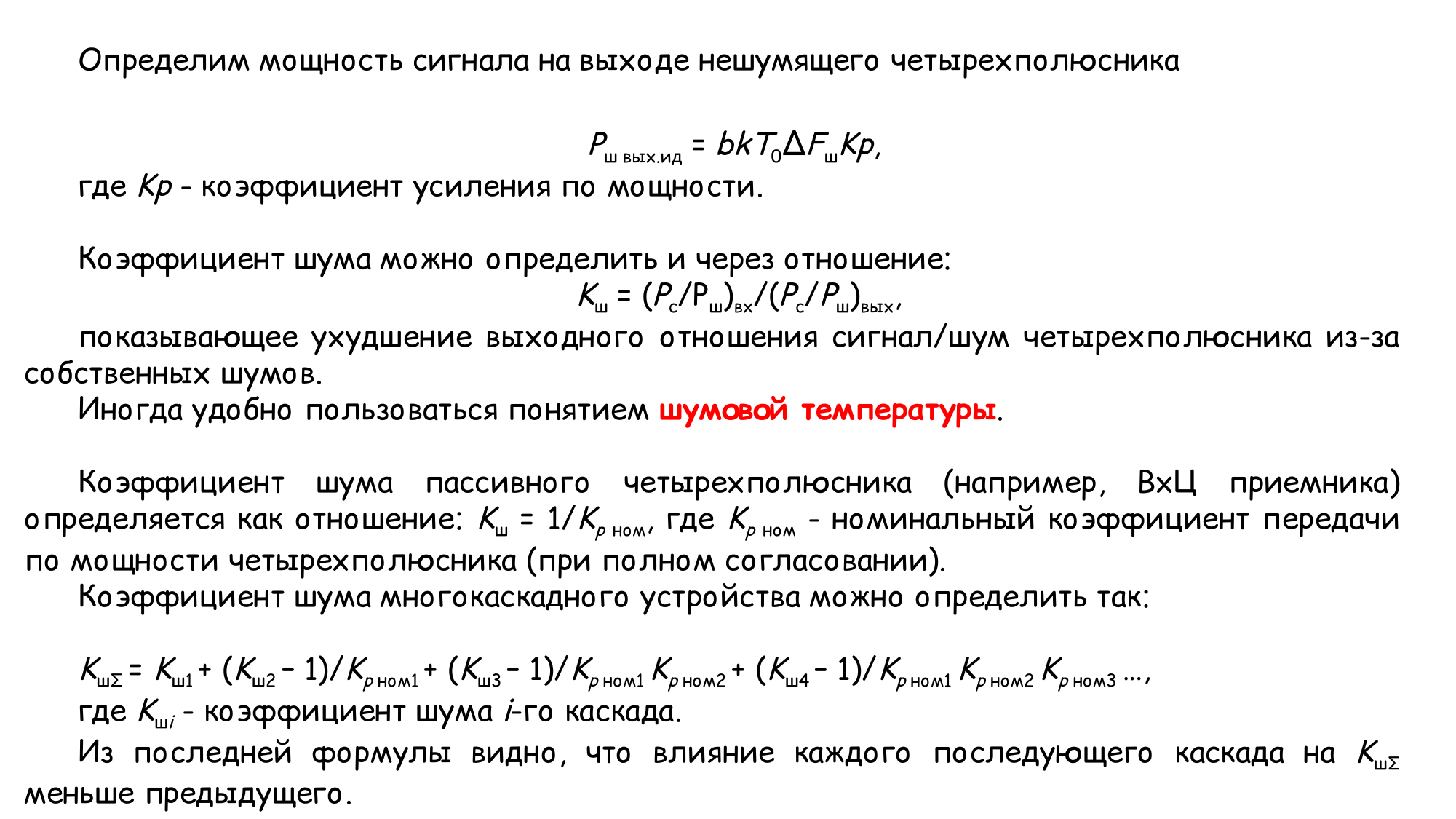

Определим мощность сигнала на выходе нешумящего четырехполюсника

Pш вых.ид = bkT0ΔFшKp,
где Kp - коэффициент усиления по мощности.

Коэффициент шума можно определить и через отношение:
Kш = (Pс/Pш)вх/(Pс/Pш)вых,
показывающее ухудшение выходного отношения сигнал/шум четырехполюсника из-за собственных шумов.
Иногда удобно пользоваться понятием шумовой температуры.

Коэффициент шума пассивного четырехполюсника (например, ВхЦ приемника) определяется как отношение: Kш = 1/Kp ном, где Kp ном - номинальный коэффициент передачи по мощности четырехполюсника (при полном согласовании).
Коэффициент шума многокаскадного устройства можно определить так:

KшΣ = Kш1 + (Kш2 – 1)/Kp ном1 + (Kш3 – 1)/Kp ном1 Kp ном2 + (Kш4 – 1)/Kp ном1 Kp ном2 Kp ном3 …,
где Kшi - коэффициент шума i-го каскада.
Из последней формулы видно, что влияние каждого последующего каскада на KшΣ меньше предыдущего.